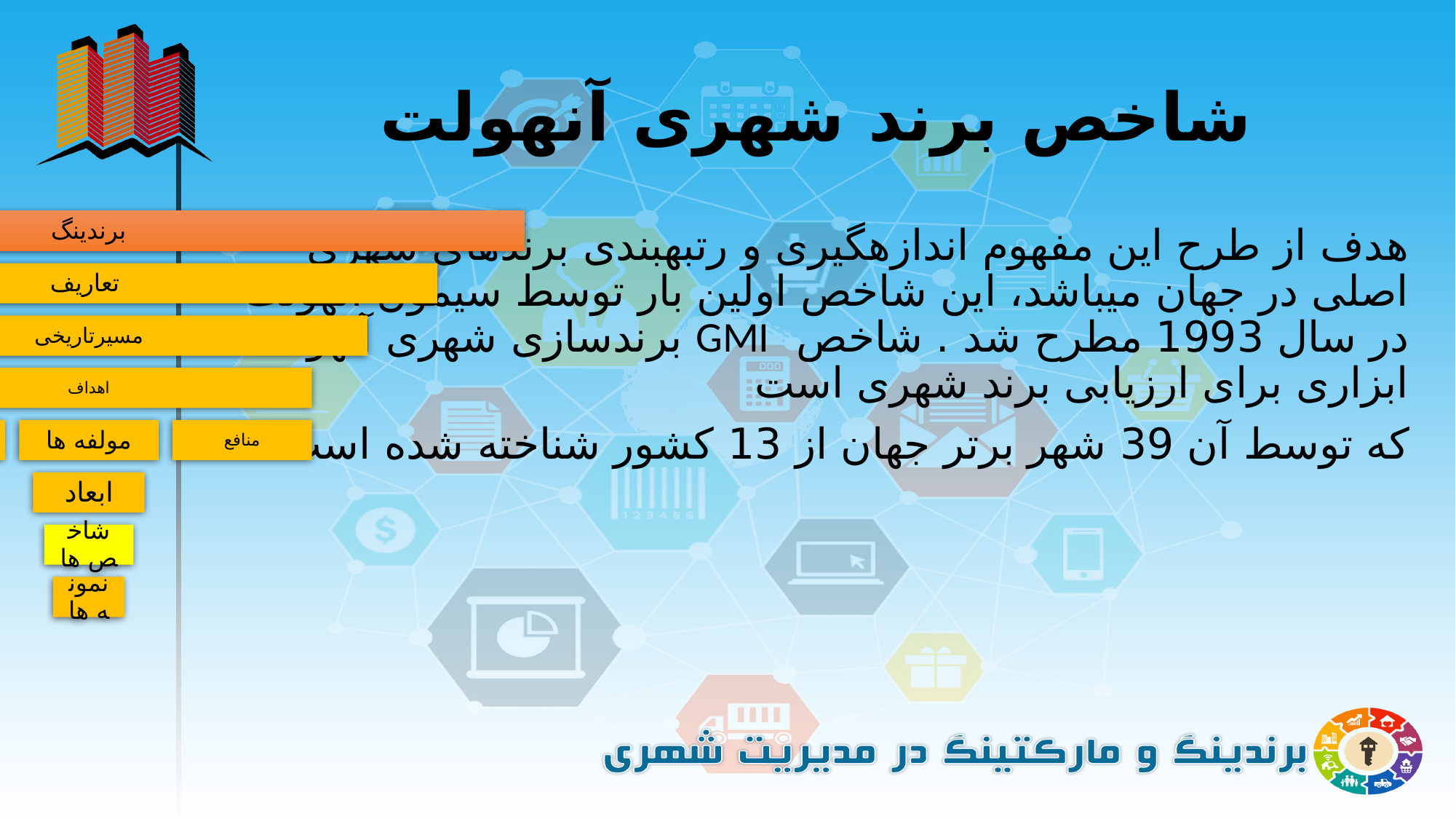

# شاخص برند شهری آنهولت
برندینگ
تعاریف
مسیرتاریخی
اهداف
مولفه ها
منافع
ابعاد
شاخص ها
نمونه ها
هدف از طرح این مفهوم اندازهگیری و رتبهبندی برندهای شهری اصلی در جهان میباشد، این شاخص اولین بار توسط سیمون آنهولت در سال 1993 مطرح شد . شاخص  GMI برندسازی شهری آنهولت، ابزاری برای ارزیابی برند شهری است
که توسط آن 39 شهر برتر جهان از 13 کشور شناخته شده است.